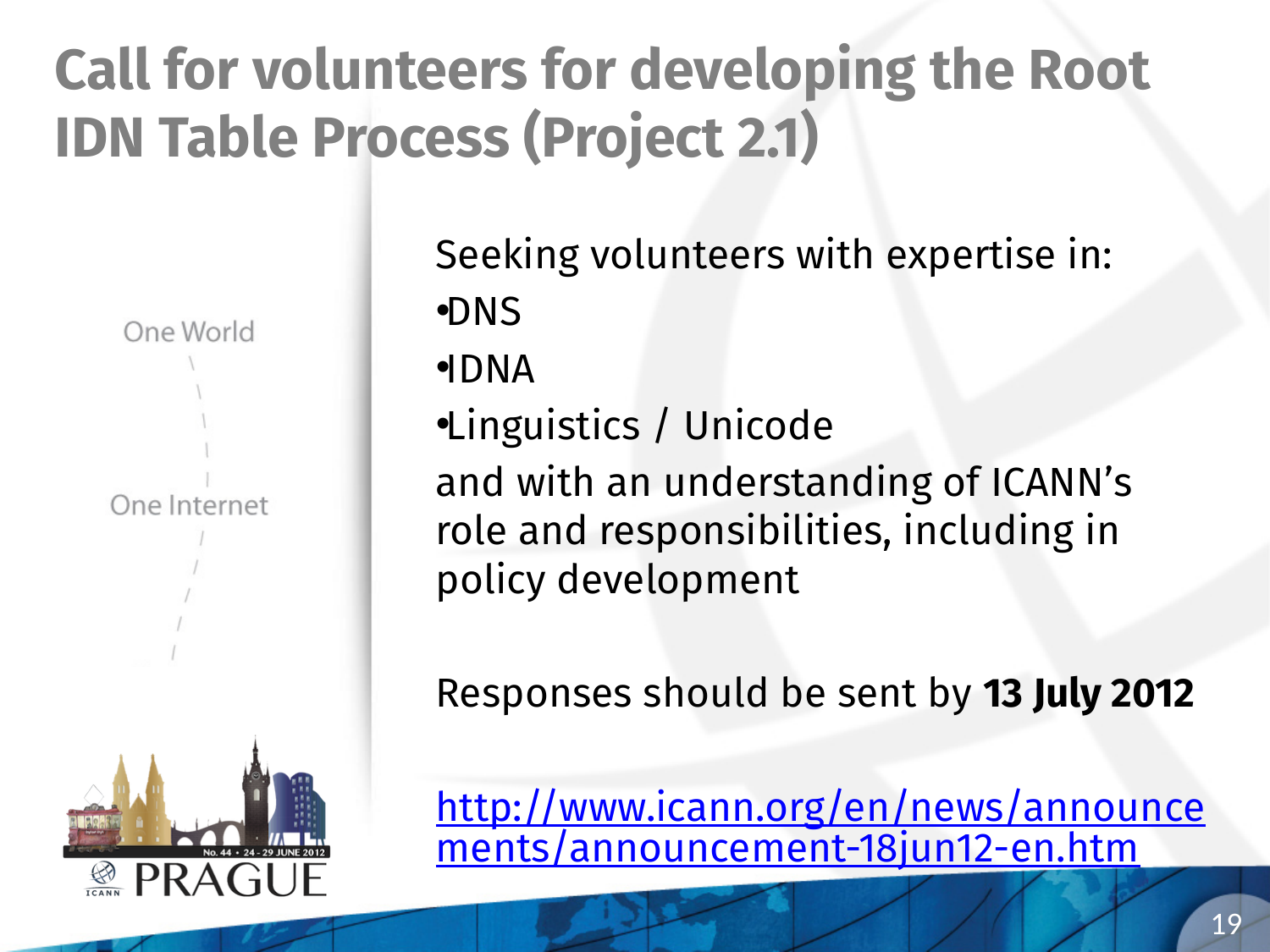

# Call for volunteers for developing the Root IDN Table Process (Project 2.1)
Seeking volunteers with expertise in:
DNS
IDNA
Linguistics / Unicode
and with an understanding of ICANN’s role and responsibilities, including in policy development

Responses should be sent by 13 July 2012

http://www.icann.org/en/news/announcements/announcement-18jun12-en.htm
19